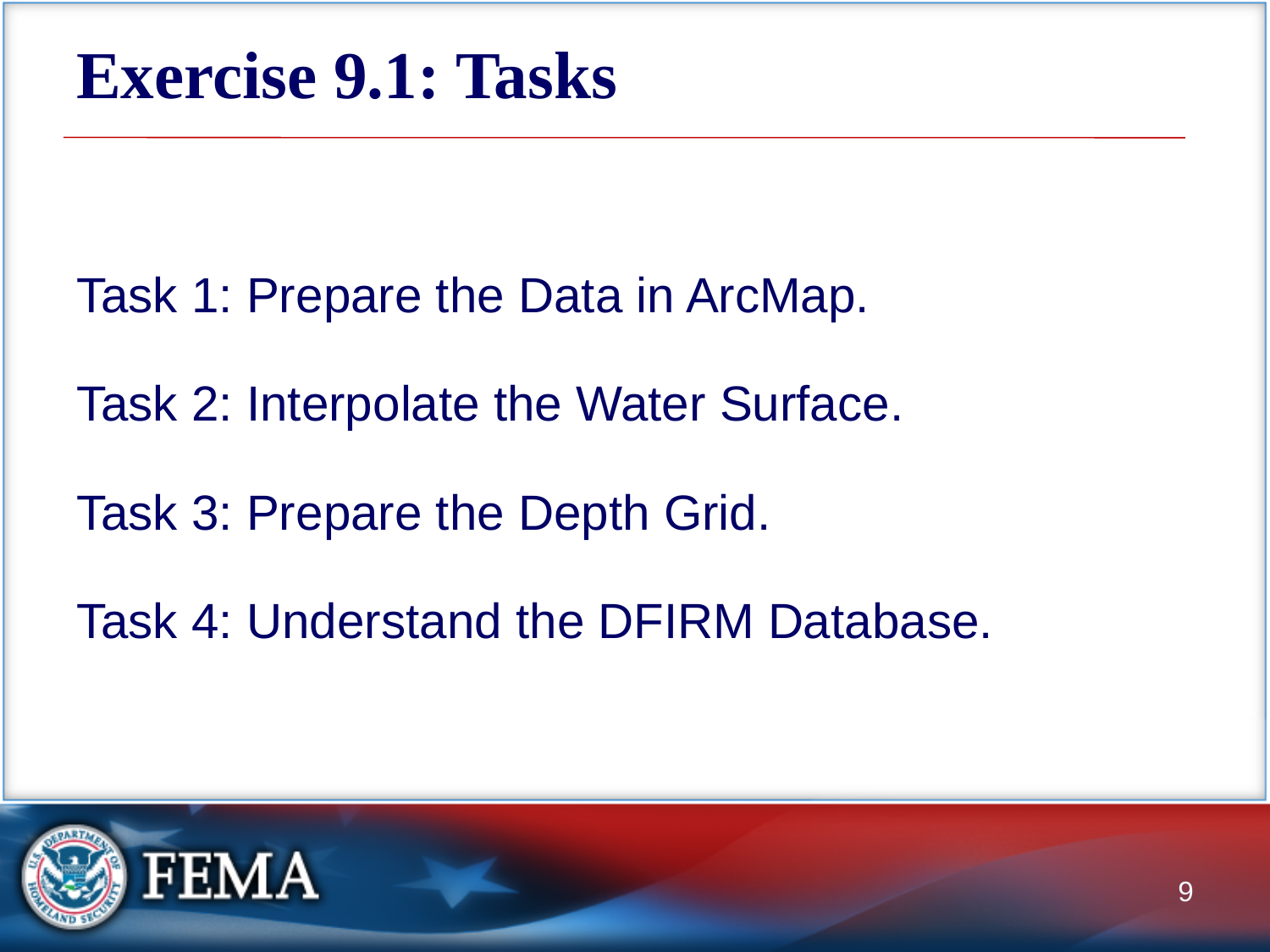

# Exercise 9.1: Tasks

Task 1: Prepare the Data in ArcMap.
Task 2: Interpolate the Water Surface.
Task 3: Prepare the Depth Grid.
Task 4: Understand the DFIRM Database.
9